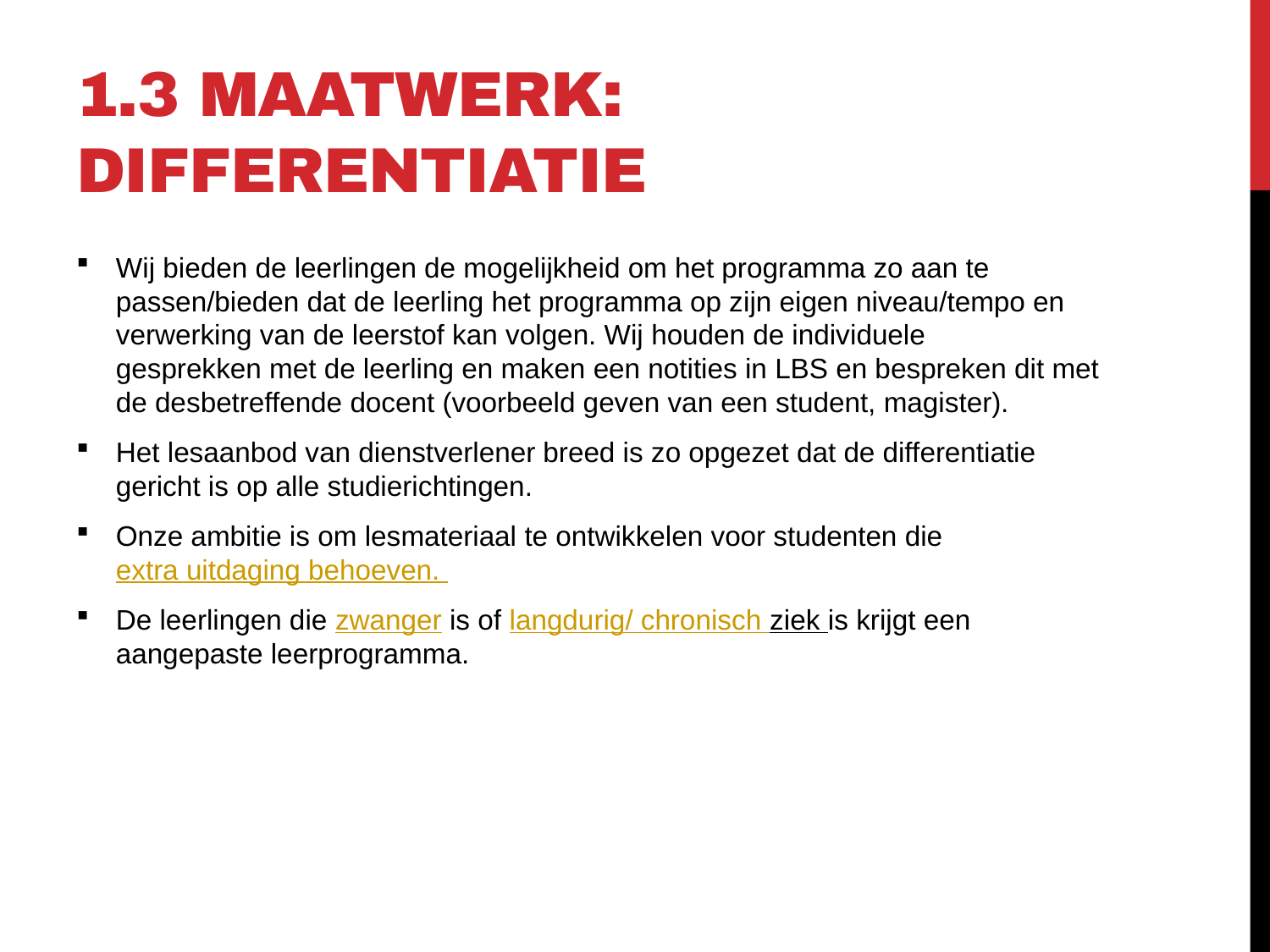

# 1.3 Maatwerk: Differentiatie
Wij bieden de leerlingen de mogelijkheid om het programma zo aan te passen/bieden dat de leerling het programma op zijn eigen niveau/tempo en verwerking van de leerstof kan volgen. Wij houden de individuele gesprekken met de leerling en maken een notities in LBS en bespreken dit met de desbetreffende docent (voorbeeld geven van een student, magister).
Het lesaanbod van dienstverlener breed is zo opgezet dat de differentiatie gericht is op alle studierichtingen.
Onze ambitie is om lesmateriaal te ontwikkelen voor studenten die extra uitdaging behoeven.
De leerlingen die zwanger is of langdurig/ chronisch ziek is krijgt een aangepaste leerprogramma.